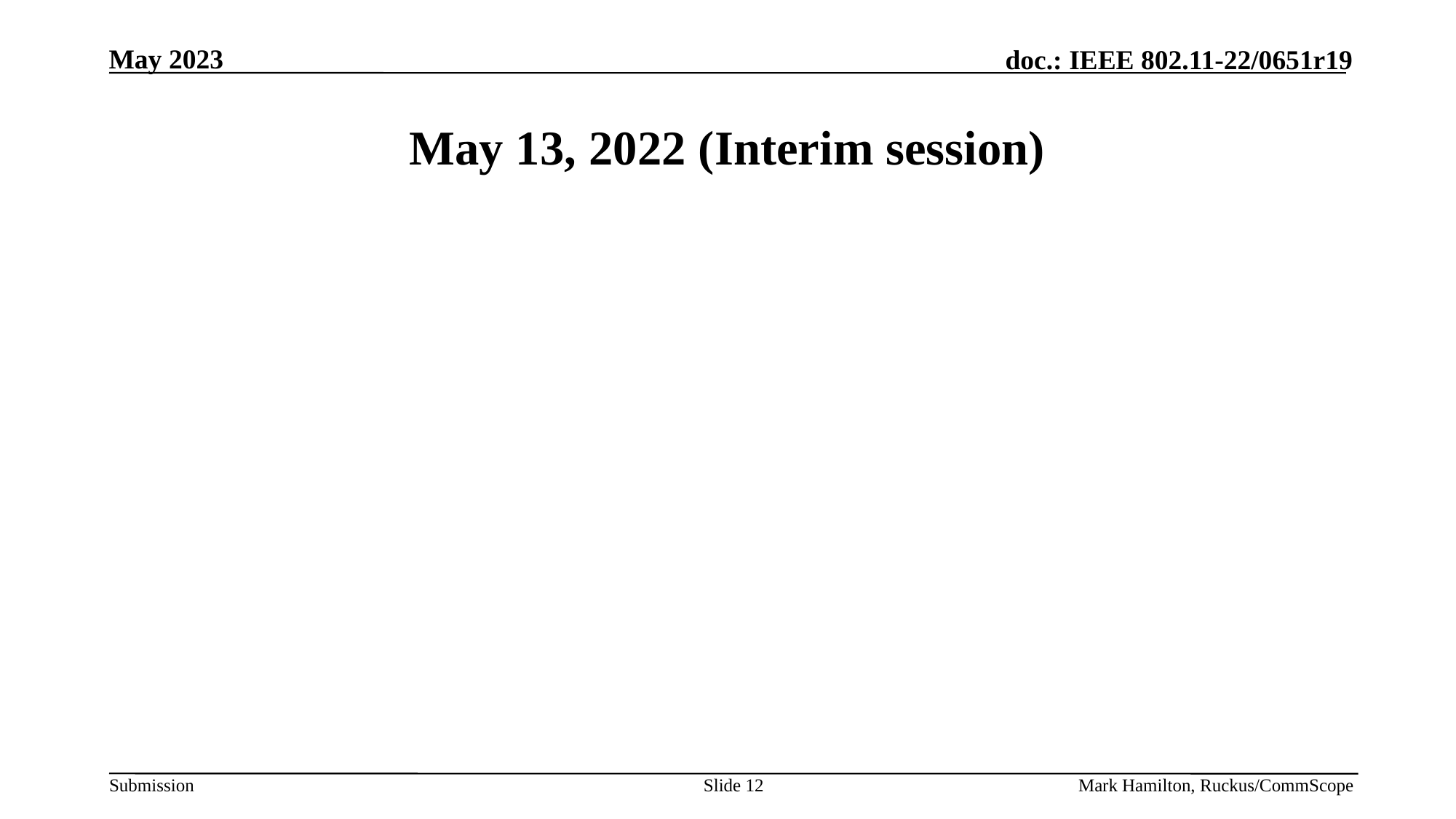

# May 13, 2022 (Interim session)
Slide 12